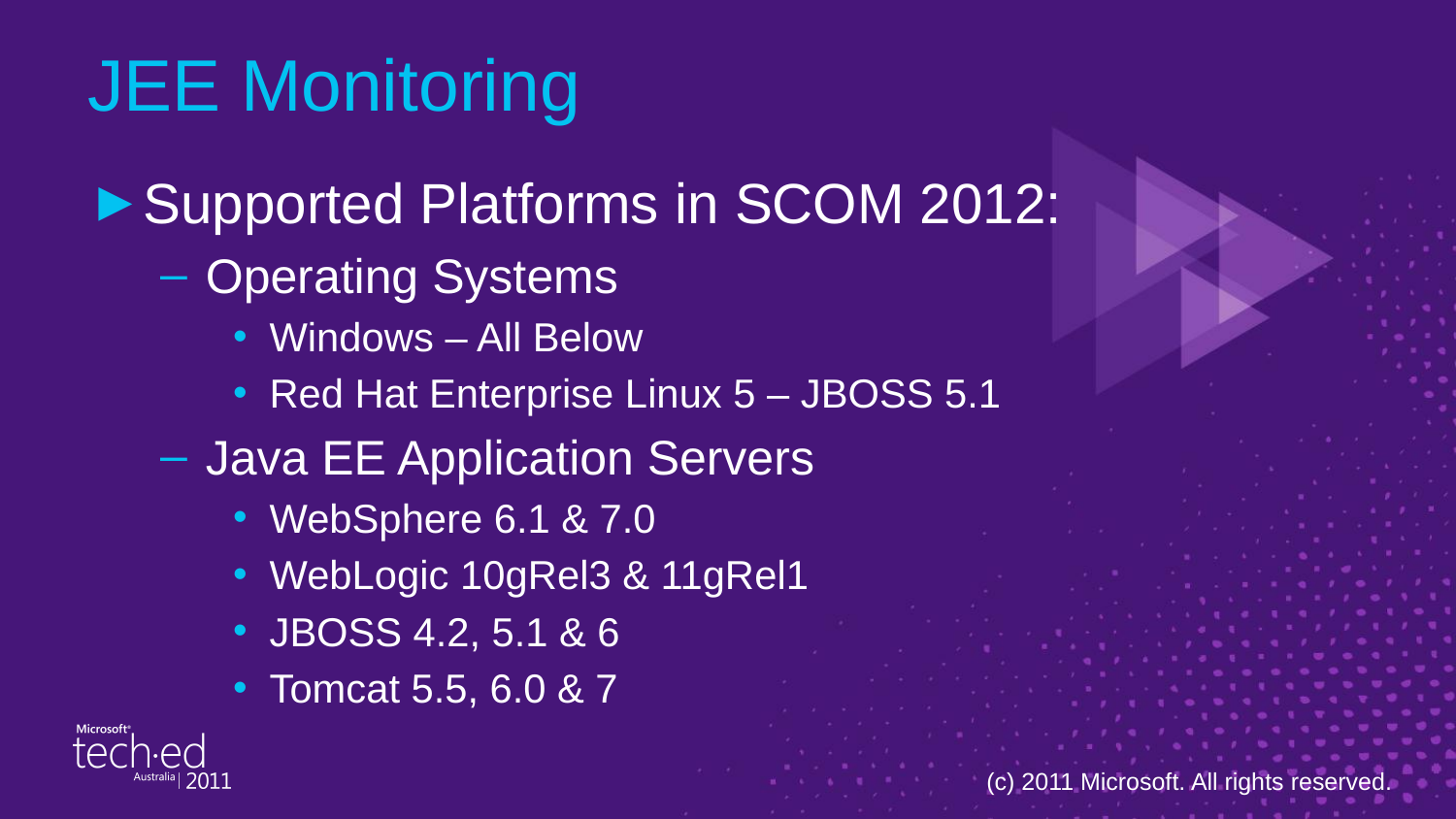

# JEE Monitoring
Supported Platforms in SCOM 2012:
Operating Systems
Windows – All Below
Red Hat Enterprise Linux 5 – JBOSS 5.1
Java EE Application Servers
WebSphere 6.1 & 7.0
WebLogic 10gRel3 & 11gRel1
JBOSS 4.2, 5.1 & 6
Tomcat 5.5, 6.0 & 7
(c) 2011 Microsoft. All rights reserved.